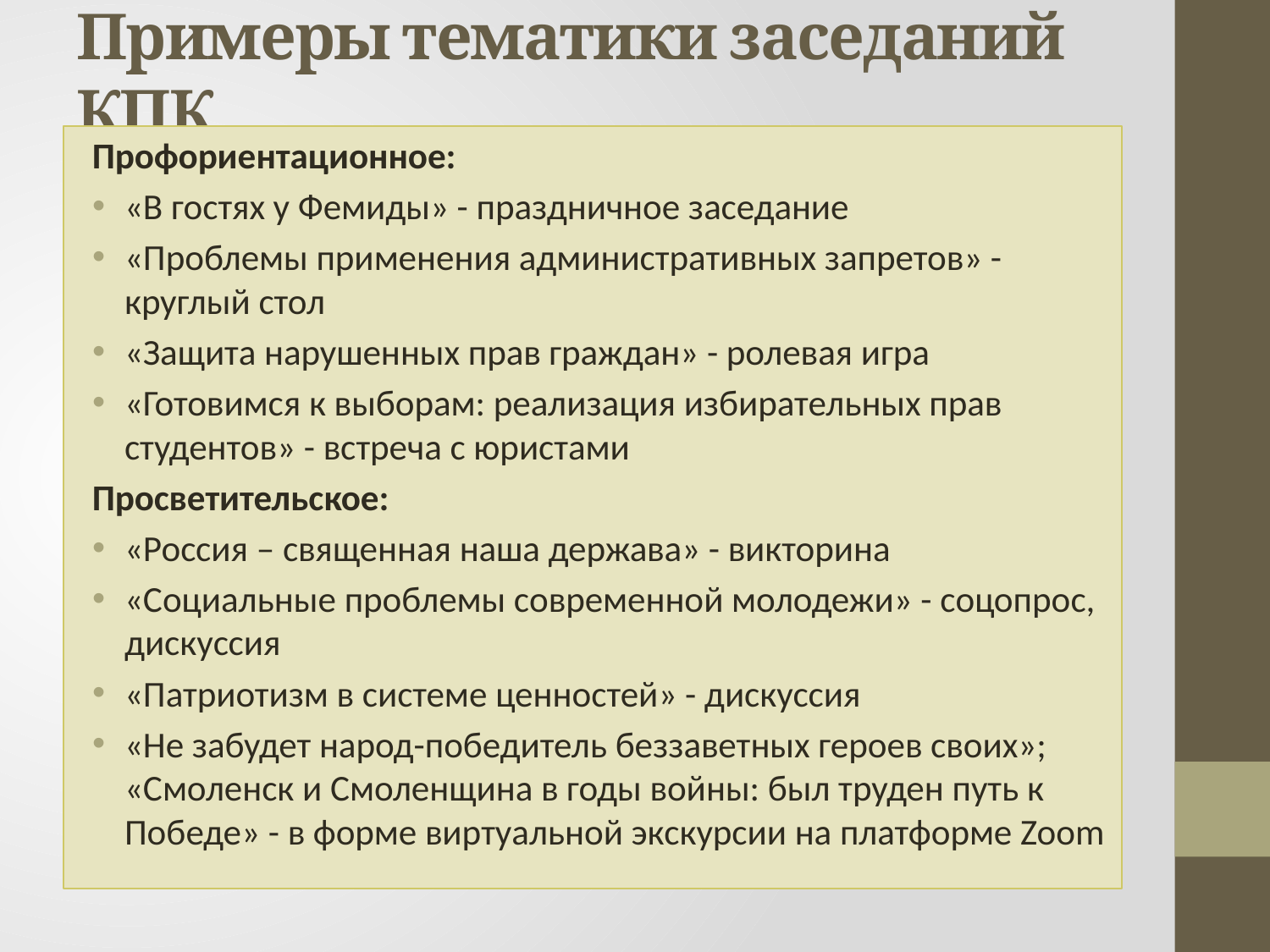

# Примеры тематики заседаний КПК
Профориентационное:
«В гостях у Фемиды» - праздничное заседание
«Проблемы применения административных запретов» - круглый стол
«Защита нарушенных прав граждан» - ролевая игра
«Готовимся к выборам: реализация избирательных прав студентов» - встреча с юристами
Просветительское:
«Россия – священная наша держава» - викторина
«Социальные проблемы современной молодежи» - соцопрос, дискуссия
«Патриотизм в системе ценностей» - дискуссия
«Не забудет народ-победитель беззаветных героев своих»; «Смоленск и Смоленщина в годы войны: был труден путь к Победе» - в форме виртуальной экскурсии на платформе Zoom